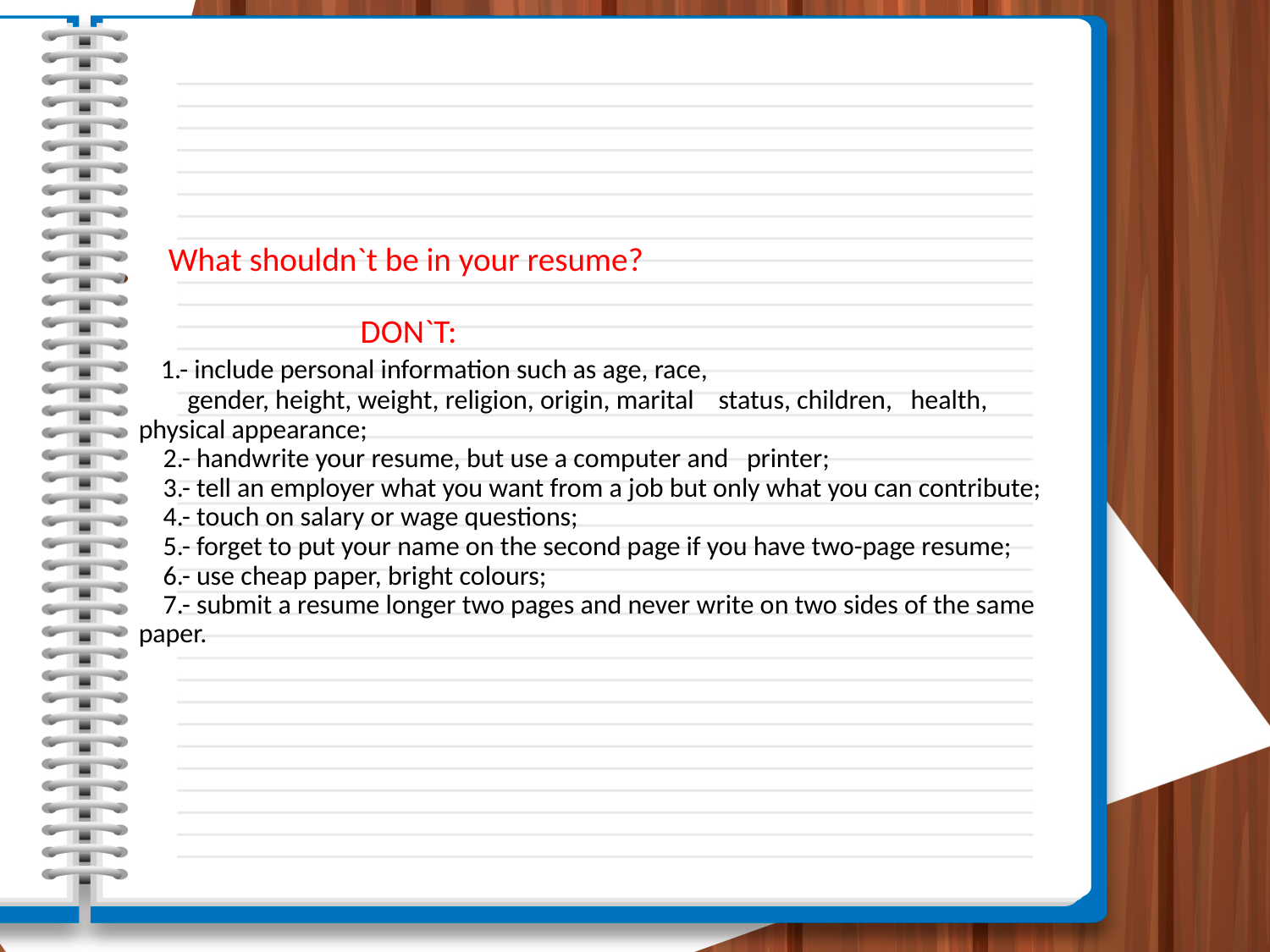

# What shouldn`t be in your resume? DON`T: 1.- include personal information such as age, race, gender, height, weight, religion, origin, marital    status, children,   health, physical appearance; 2.- handwrite your resume, but use a computer and   printer; 3.- tell an employer what you want from a job but only what you can contribute; 4.- touch on salary or wage questions; 5.- forget to put your name on the second page if you have two-page resume; 6.- use cheap paper, bright colours; 7.- submit a resume longer two pages and never write on two sides of the same paper.